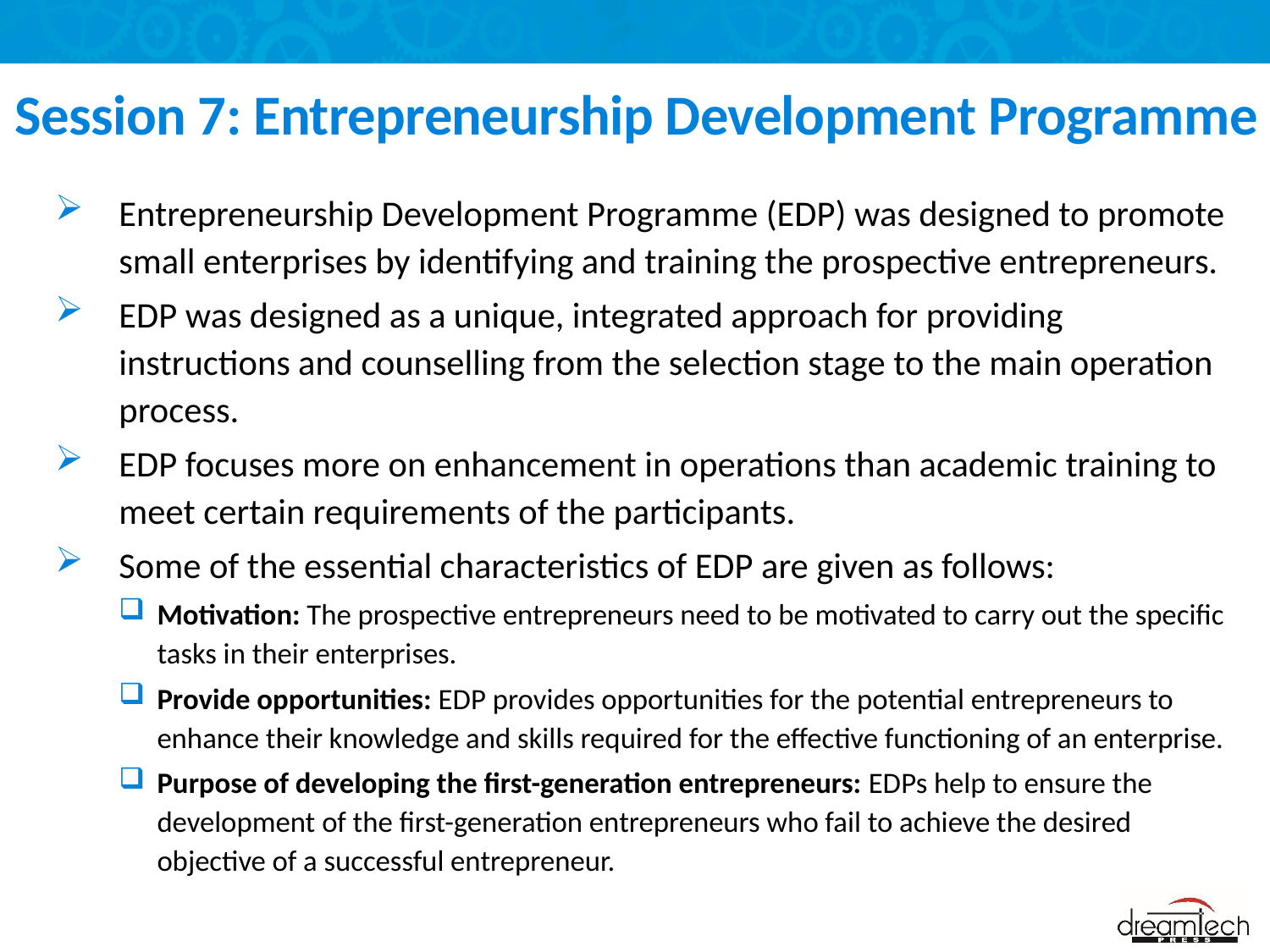

# Session 7: Entrepreneurship Development Programme
Entrepreneurship Development Programme (EDP) was designed to promote small enterprises by identifying and training the prospective entrepreneurs.
EDP was designed as a unique, integrated approach for providing instructions and counselling from the selection stage to the main operation process.
EDP focuses more on enhancement in operations than academic training to meet certain requirements of the participants.
Some of the essential characteristics of EDP are given as follows:
Motivation: The prospective entrepreneurs need to be motivated to carry out the specific tasks in their enterprises.
Provide opportunities: EDP provides opportunities for the potential entrepreneurs to enhance their knowledge and skills required for the effective functioning of an enterprise.
Purpose of developing the first-generation entrepreneurs: EDPs help to ensure the development of the first-generation entrepreneurs who fail to achieve the desired objective of a successful entrepreneur.